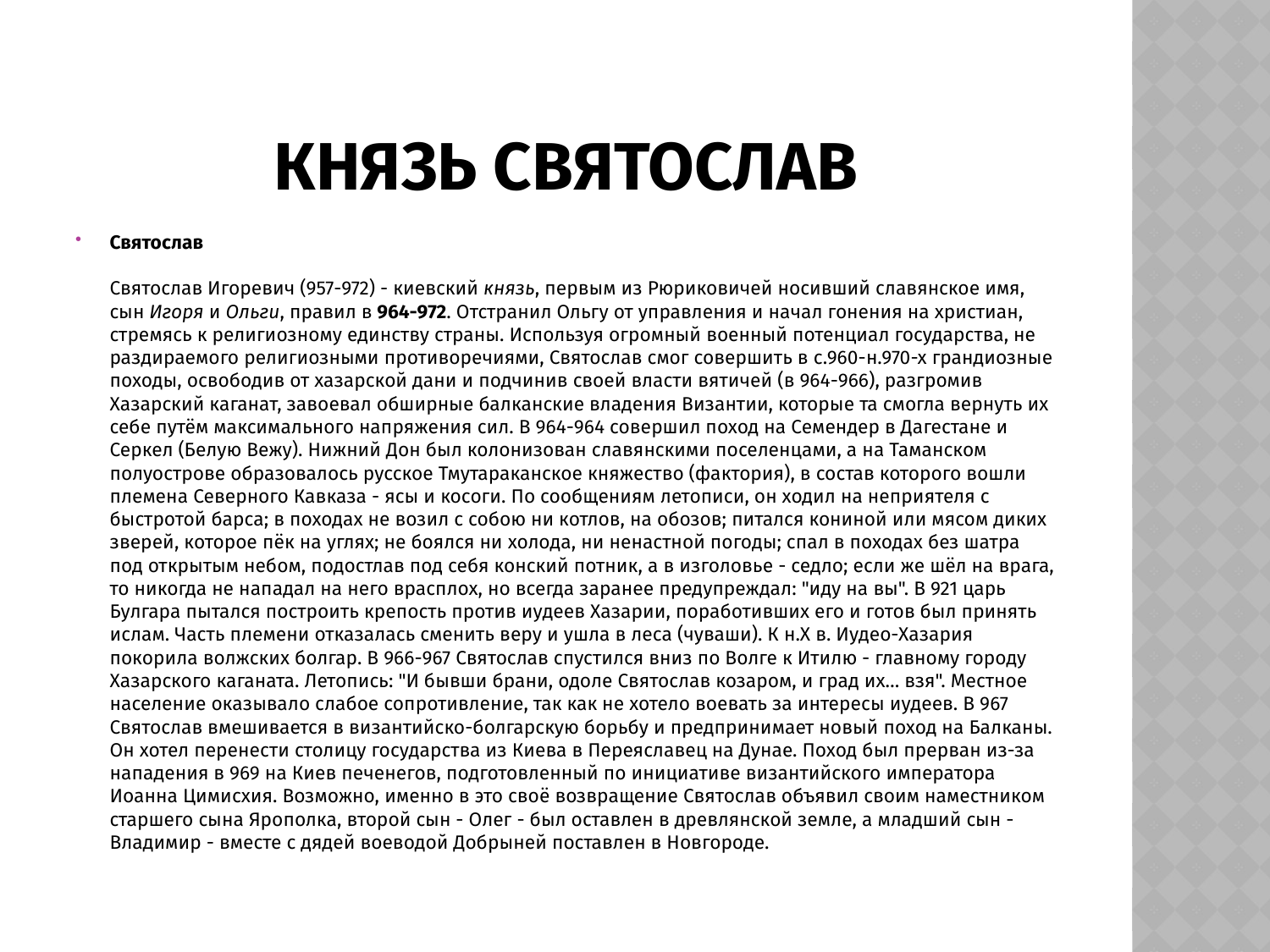

# Князь Святослав
Святослав
Святослав Игоревич (957-972) - киевский князь, первым из Рюриковичей носивший славянское имя, сын Игоря и Ольги, правил в 964-972. Отстранил Ольгу от управления и начал гонения на христиан, стремясь к религиозному единству страны. Используя огромный военный потенциал государства, не раздираемого религиозными противоречиями, Святослав смог совершить в с.960-н.970-х грандиозные походы, освободив от хазарской дани и подчинив своей власти вятичей (в 964-966), разгромив Хазарский каганат, завоевал обширные балканские владения Византии, которые та смогла вернуть их себе путём максимального напряжения сил. В 964-964 совершил поход на Семендер в Дагестане и Серкел (Белую Вежу). Нижний Дон был колонизован славянскими поселенцами, а на Таманском полуострове образовалось русское Тмутараканское княжество (фактория), в состав которого вошли племена Северного Кавказа - ясы и косоги. По сообщениям летописи, он ходил на неприятеля с быстротой барса; в походах не возил с собою ни котлов, на обозов; питался кониной или мясом диких зверей, которое пёк на углях; не боялся ни холода, ни ненастной погоды; спал в походах без шатра под открытым небом, подостлав под себя конский потник, а в изголовье - седло; если же шёл на врага, то никогда не нападал на него врасплох, но всегда заранее предупреждал: "иду на вы". В 921 царь Булгара пытался построить крепость против иудеев Хазарии, поработивших его и готов был принять ислам. Часть племени отказалась сменить веру и ушла в леса (чуваши). К н.Х в. Иудео-Хазария покорила волжских болгар. В 966-967 Святослав спустился вниз по Волге к Итилю - главному городу Хазарского каганата. Летопись: "И бывши брани, одоле Святослав козаром, и град их… взя". Местное население оказывало слабое сопротивление, так как не хотело воевать за интересы иудеев. В 967 Святослав вмешивается в византийско-болгарскую борьбу и предпринимает новый поход на Балканы. Он хотел перенести столицу государства из Киева в Переяславец на Дунае. Поход был прерван из-за нападения в 969 на Киев печенегов, подготовленный по инициативе византийского императора Иоанна Цимисхия. Возможно, именно в это своё возвращение Святослав объявил своим наместником старшего сына Ярополка, второй сын - Олег - был оставлен в древлянской земле, а младший сын - Владимир - вместе с дядей воеводой Добрыней поставлен в Новгороде.